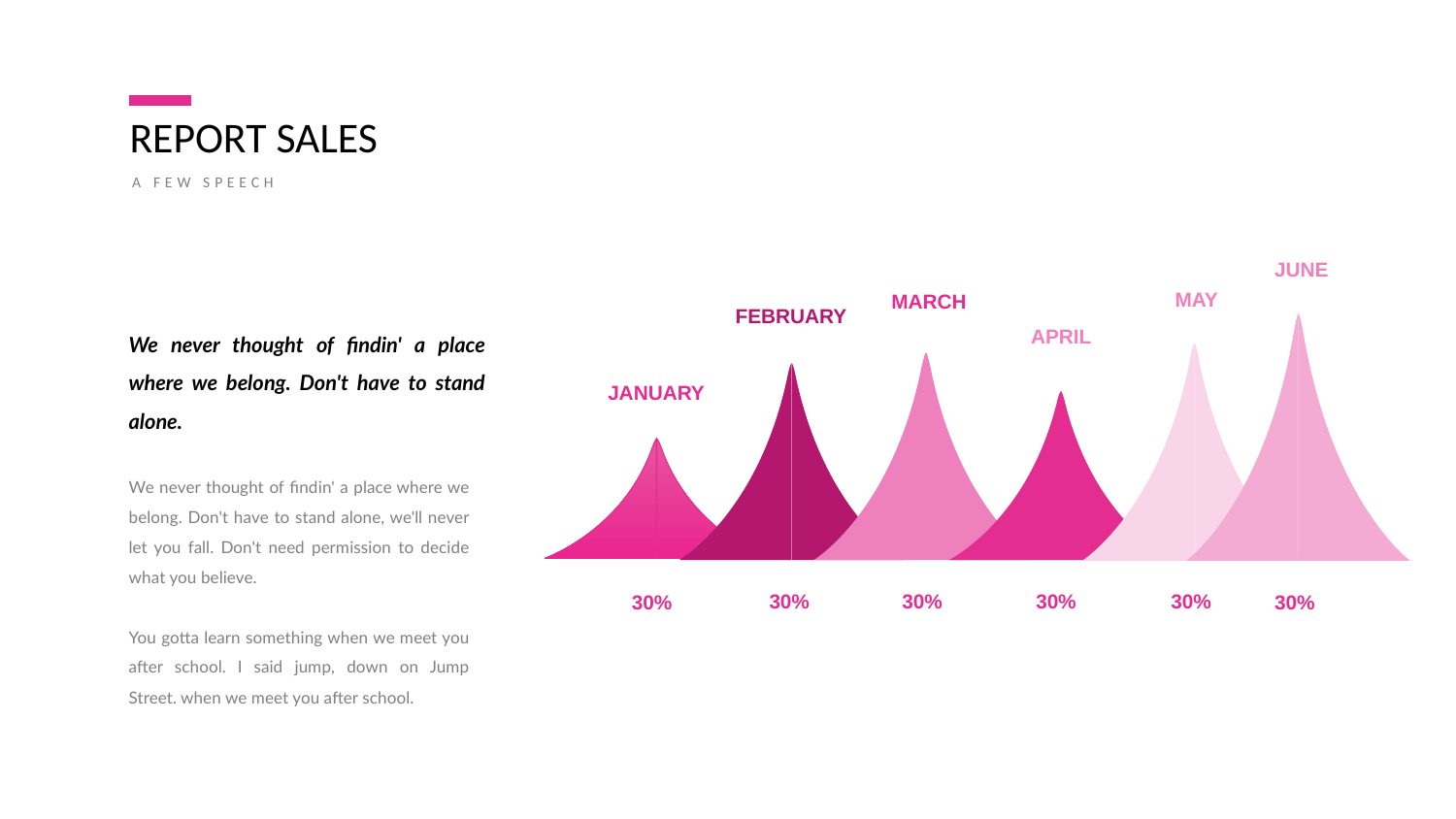

REPORT SALES
A FEW SPEECH
JUNE
MAY
MARCH
FEBRUARY
We never thought of findin' a place where we belong. Don't have to stand alone.

APRIL

JANUARY

We never thought of findin' a place where we belong. Don't have to stand alone, we'll never let you fall. Don't need permission to decide what you believe.

You gotta learn something when we meet you after school. I said jump, down on Jump Street. when we meet you after school.
30%
30%
30%
30%
30%
30%